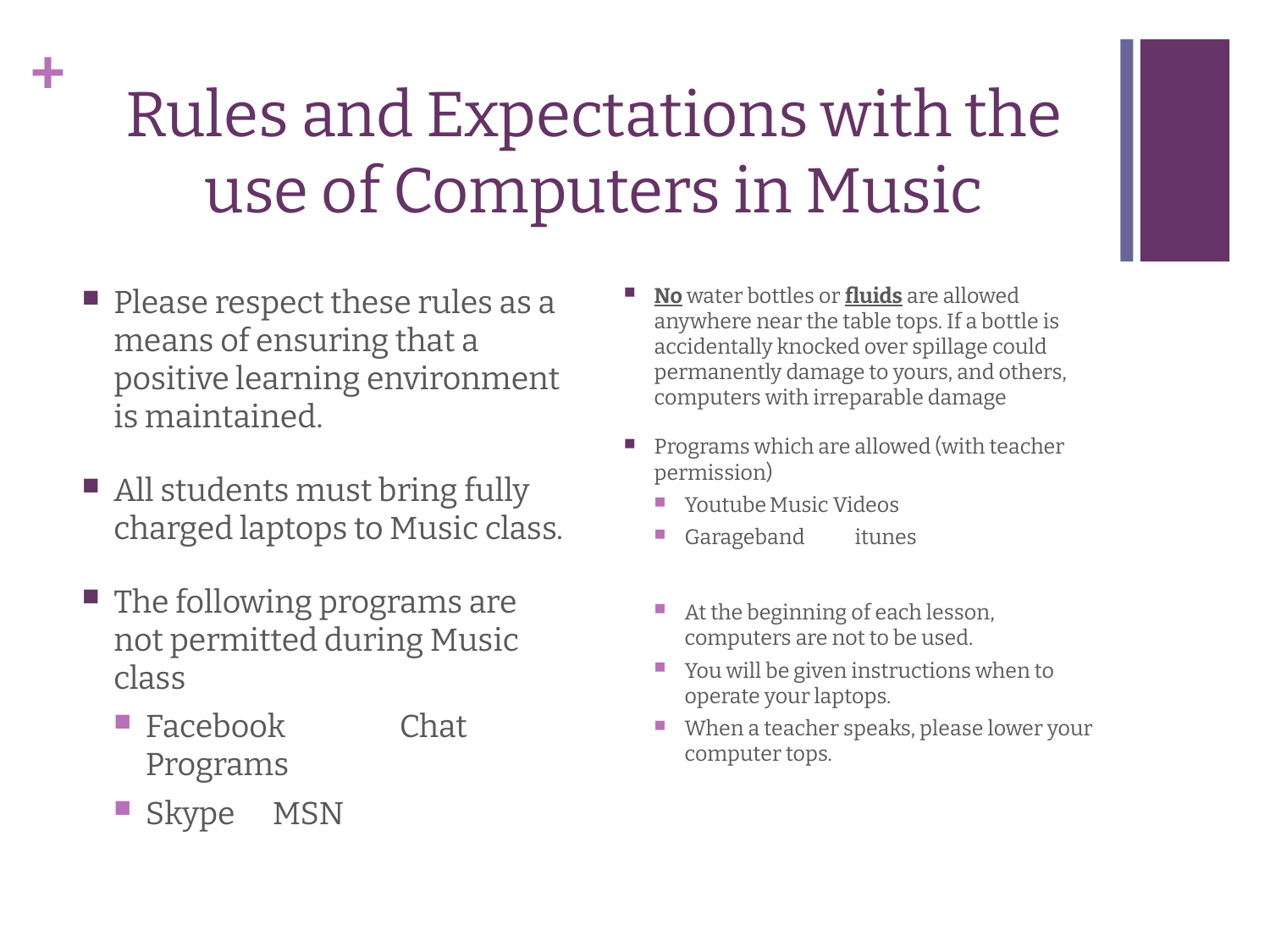

# Rules and Expectations with the use of Computers in Music
Please respect these rules as a means of ensuring that a positive learning environment is maintained.
All students must bring fully charged laptops to Music class.
The following programs are not permitted during Music class
Facebook	Chat Programs
Skype	MSN
No water bottles or fluids are allowed anywhere near the table tops. If a bottle is accidentally knocked over spillage could permanently damage to yours, and others, computers with irreparable damage
Programs which are allowed (with teacher permission)
Youtube	Music Videos
Garageband	itunes

At the beginning of each lesson, computers are not to be used.
You will be given instructions when to operate your laptops.
When a teacher speaks, please lower your computer tops.